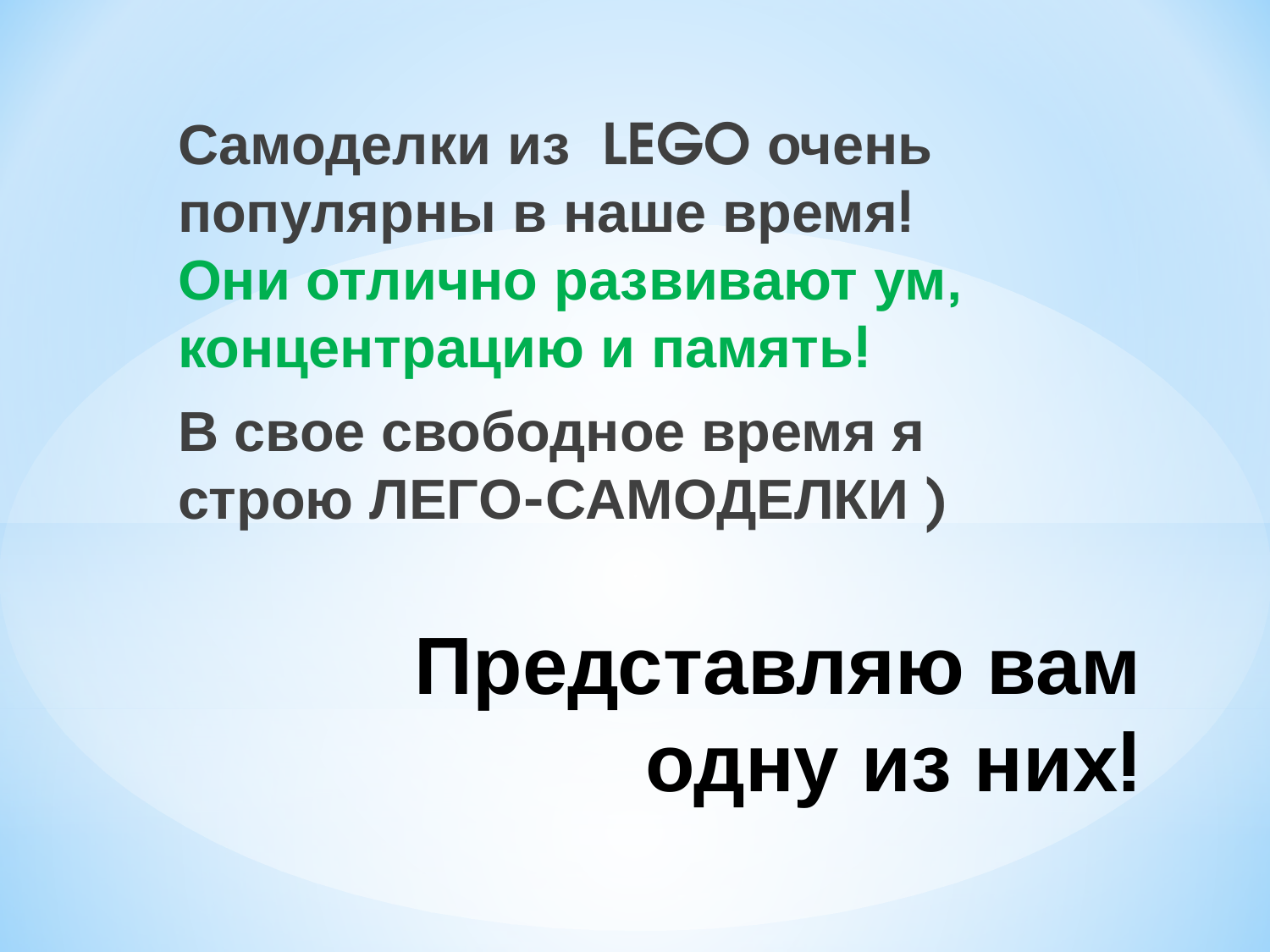

Самоделки из  LEGO очень популярны в наше время! Они отлично развивают ум, концентрацию и память!
В свое свободное время я строю ЛЕГО-САМОДЕЛКИ )
# Представляю вам одну из них!